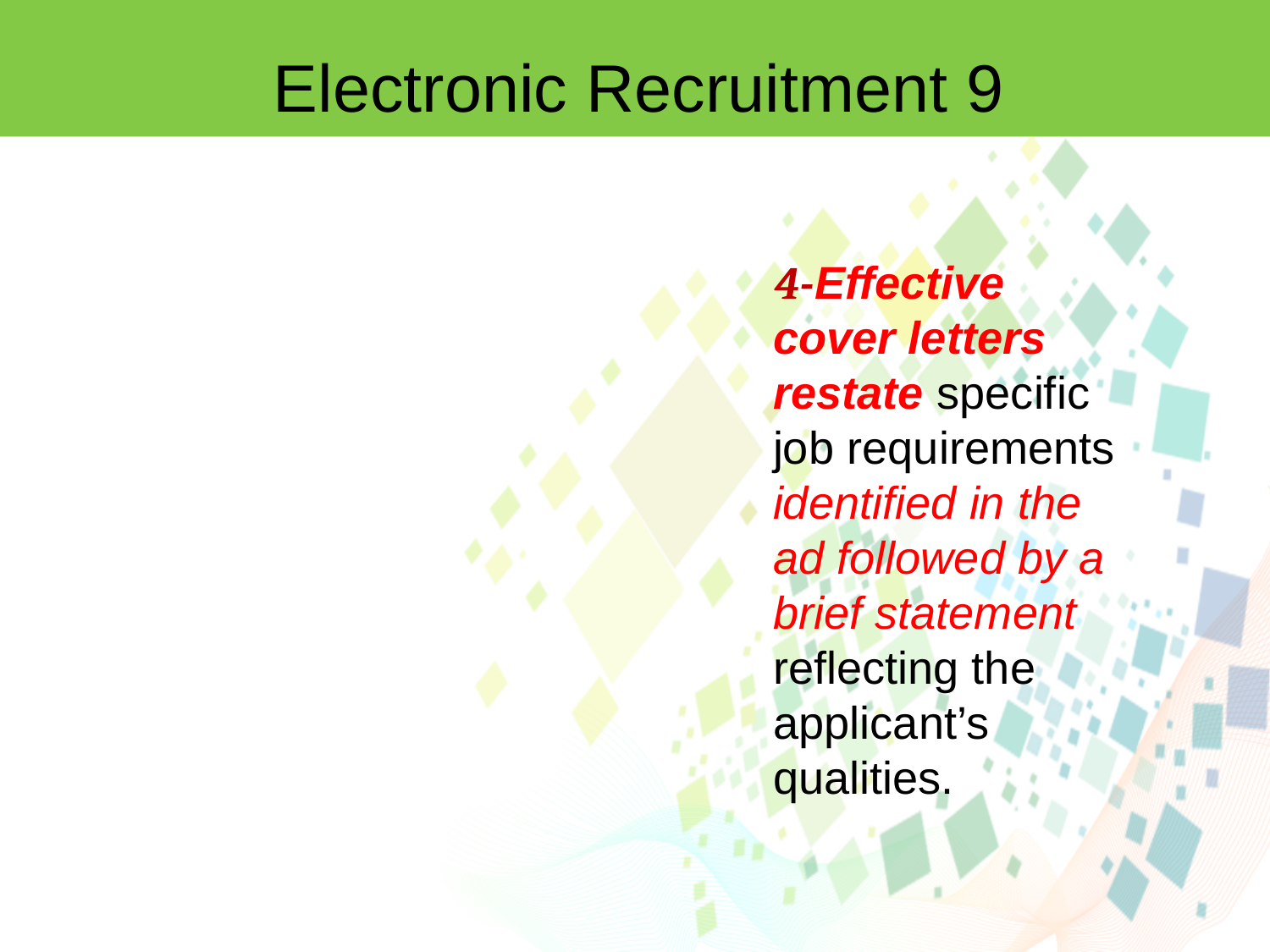

Electronic Recruitment 9
4-Effective cover letters restate specific job requirements identified in the ad followed by a brief statement reflecting the applicant’s qualities.